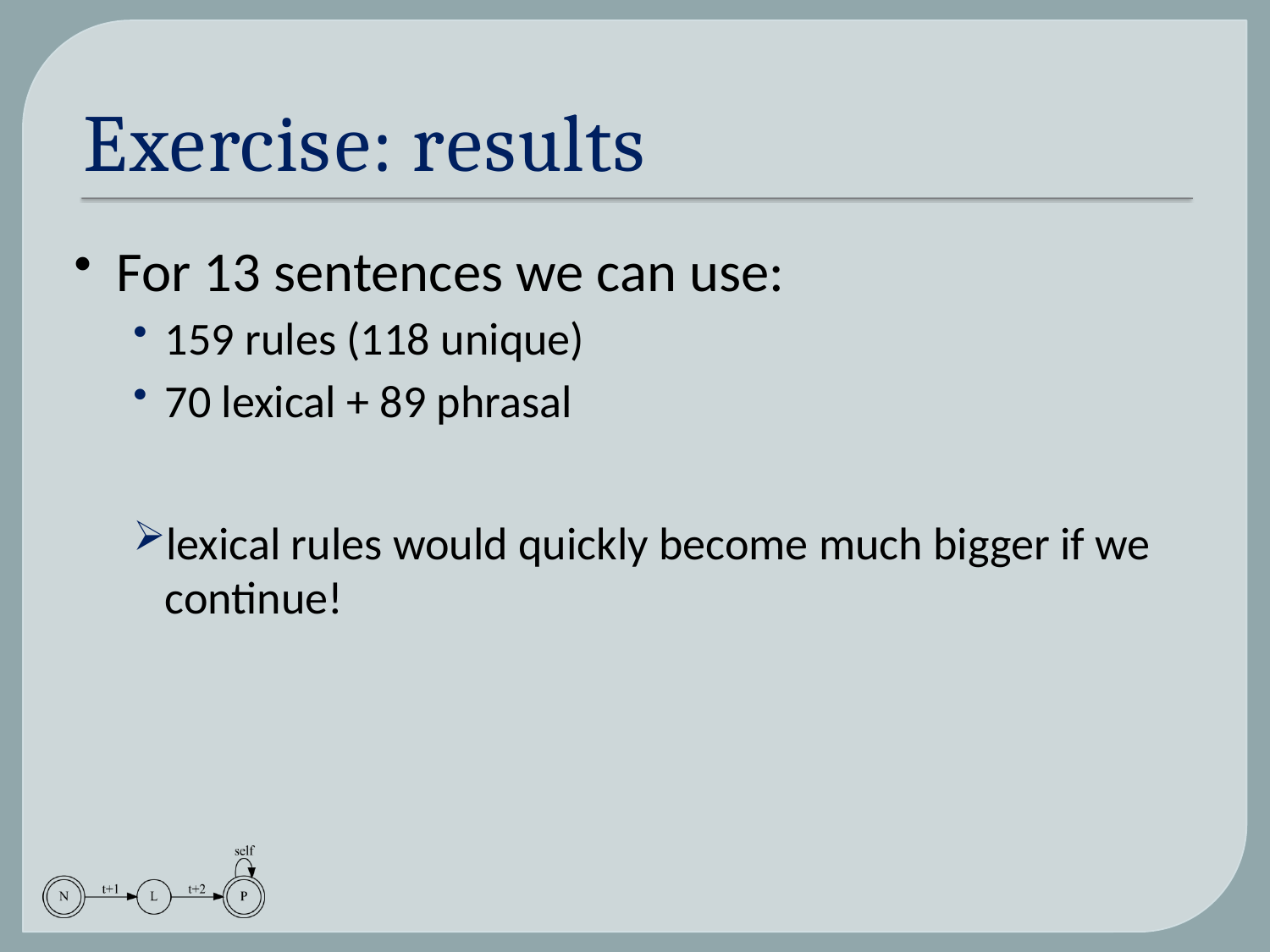

# Exercise: results
For 13 sentences we can use:
159 rules (118 unique)
70 lexical + 89 phrasal

lexical rules would quickly become much bigger if we continue!